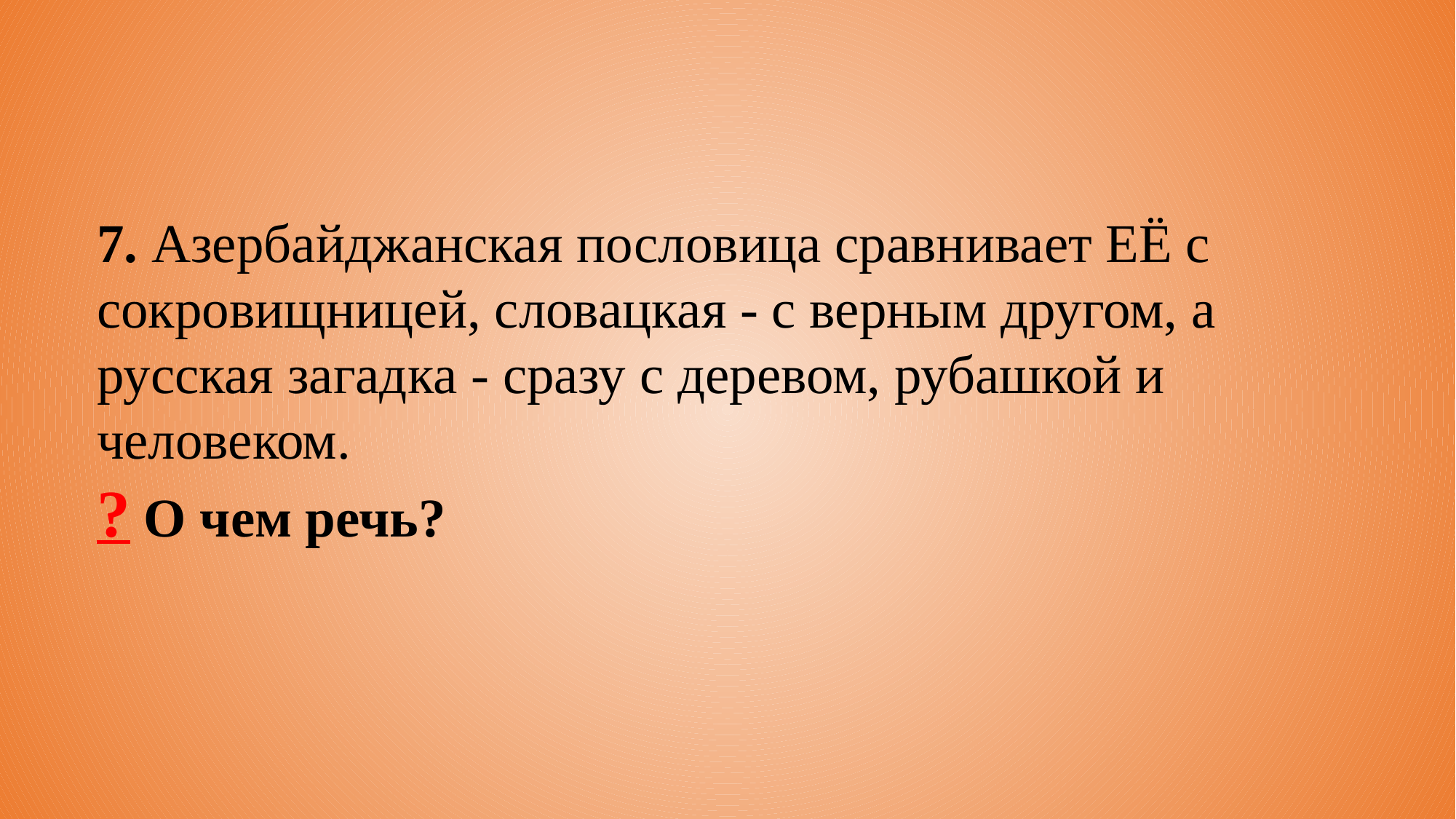

7. Азербайджанская пословица сравнивает ЕЁ с сокровищницей, словацкая - с верным другом, а русская загадка - сразу с деревом, рубашкой и человеком.
? О чем речь?